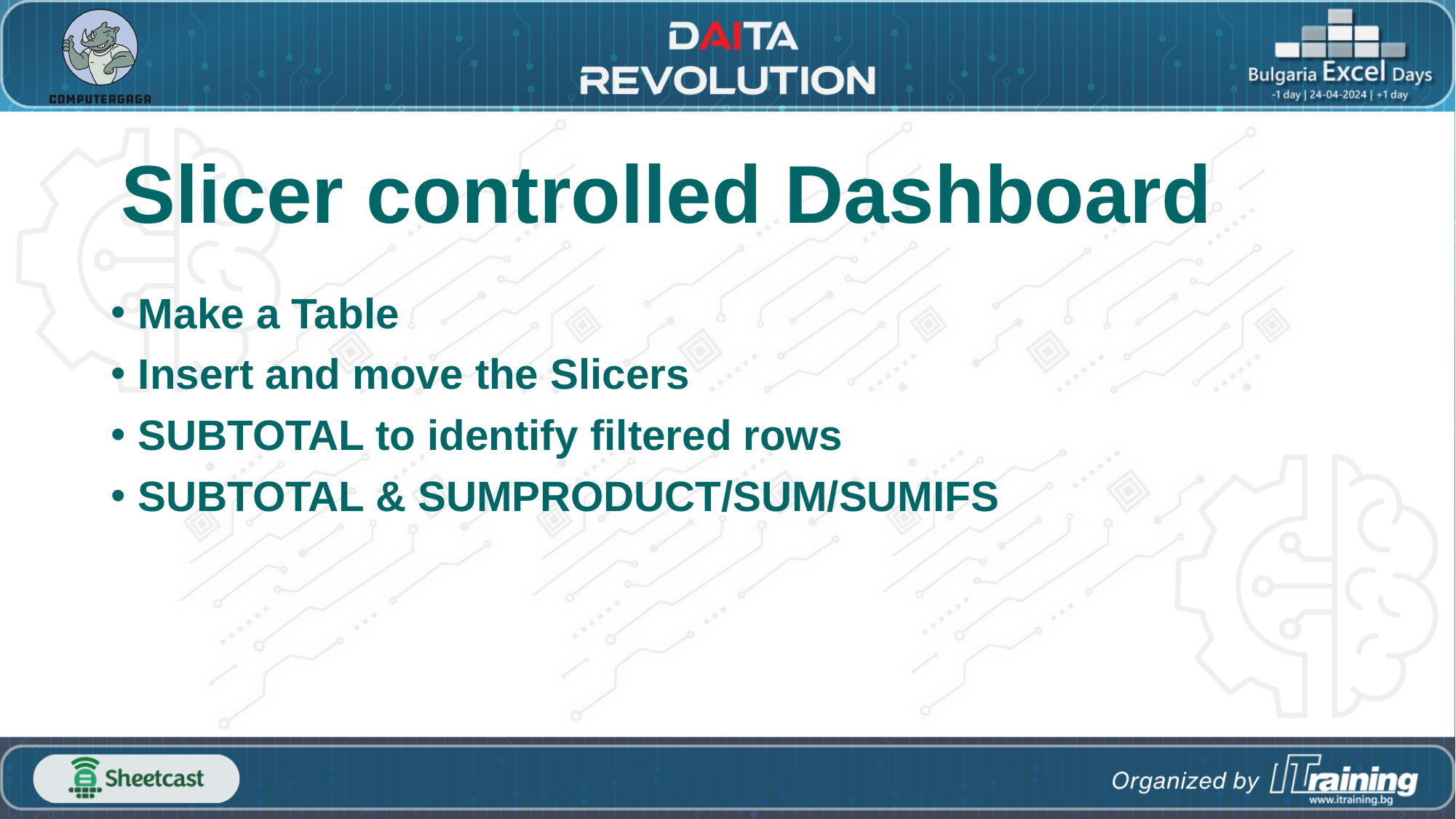

# Slicer controlled Dashboard
Make a Table
Insert and move the Slicers
SUBTOTAL to identify filtered rows
SUBTOTAL & SUMPRODUCT/SUM/SUMIFS